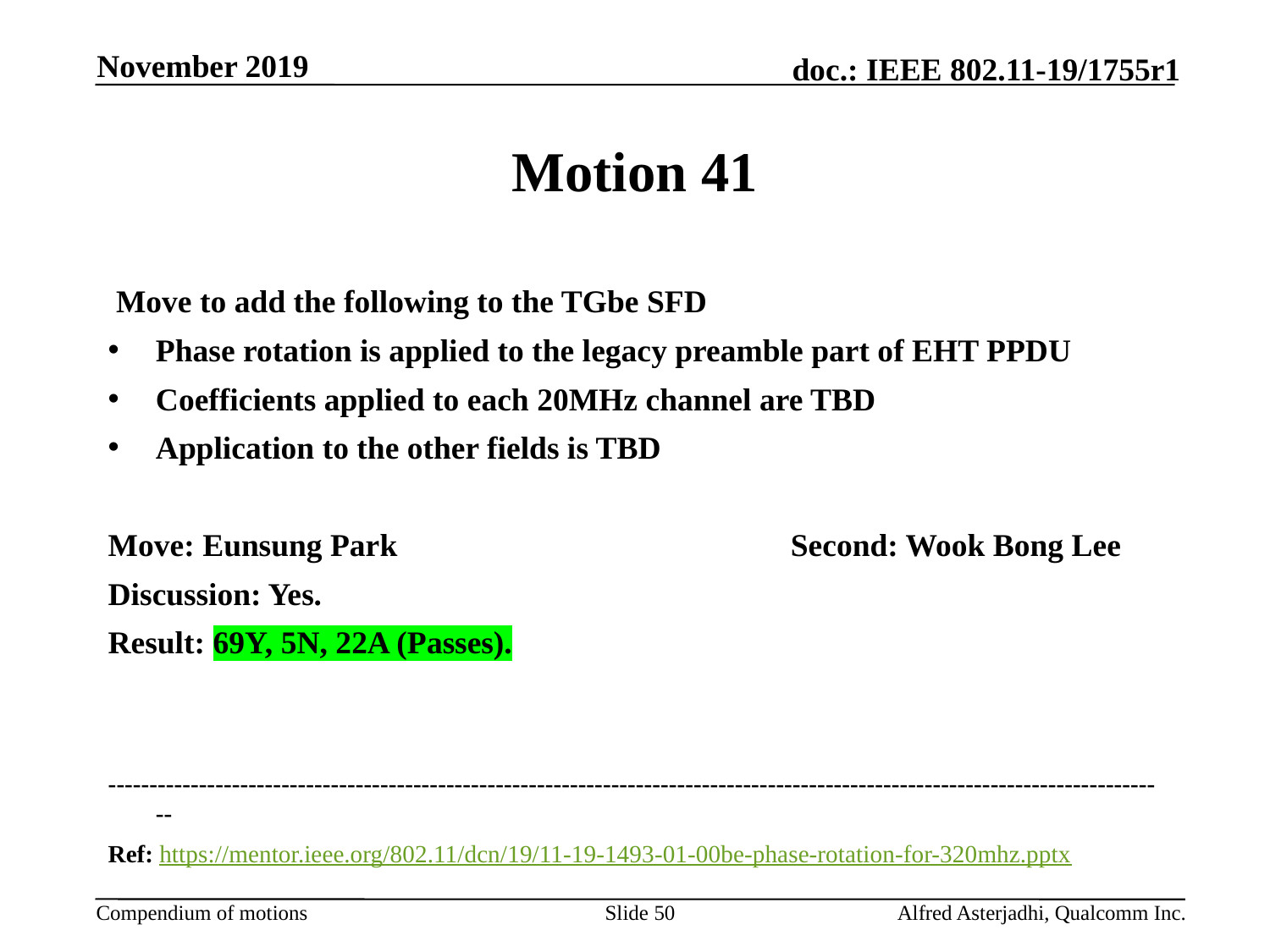

November 2019
# Motion 41
 Move to add the following to the TGbe SFD
Phase rotation is applied to the legacy preamble part of EHT PPDU
Coefficients applied to each 20MHz channel are TBD
Application to the other fields is TBD

Move: Eunsung Park				Second: Wook Bong Lee
Discussion: Yes.
Result: 69Y, 5N, 22A (Passes).

---------------------------------------------------------------------------------------------------------------------------------
Ref: https://mentor.ieee.org/802.11/dcn/19/11-19-1493-01-00be-phase-rotation-for-320mhz.pptx

Slide 50
Alfred Asterjadhi, Qualcomm Inc.